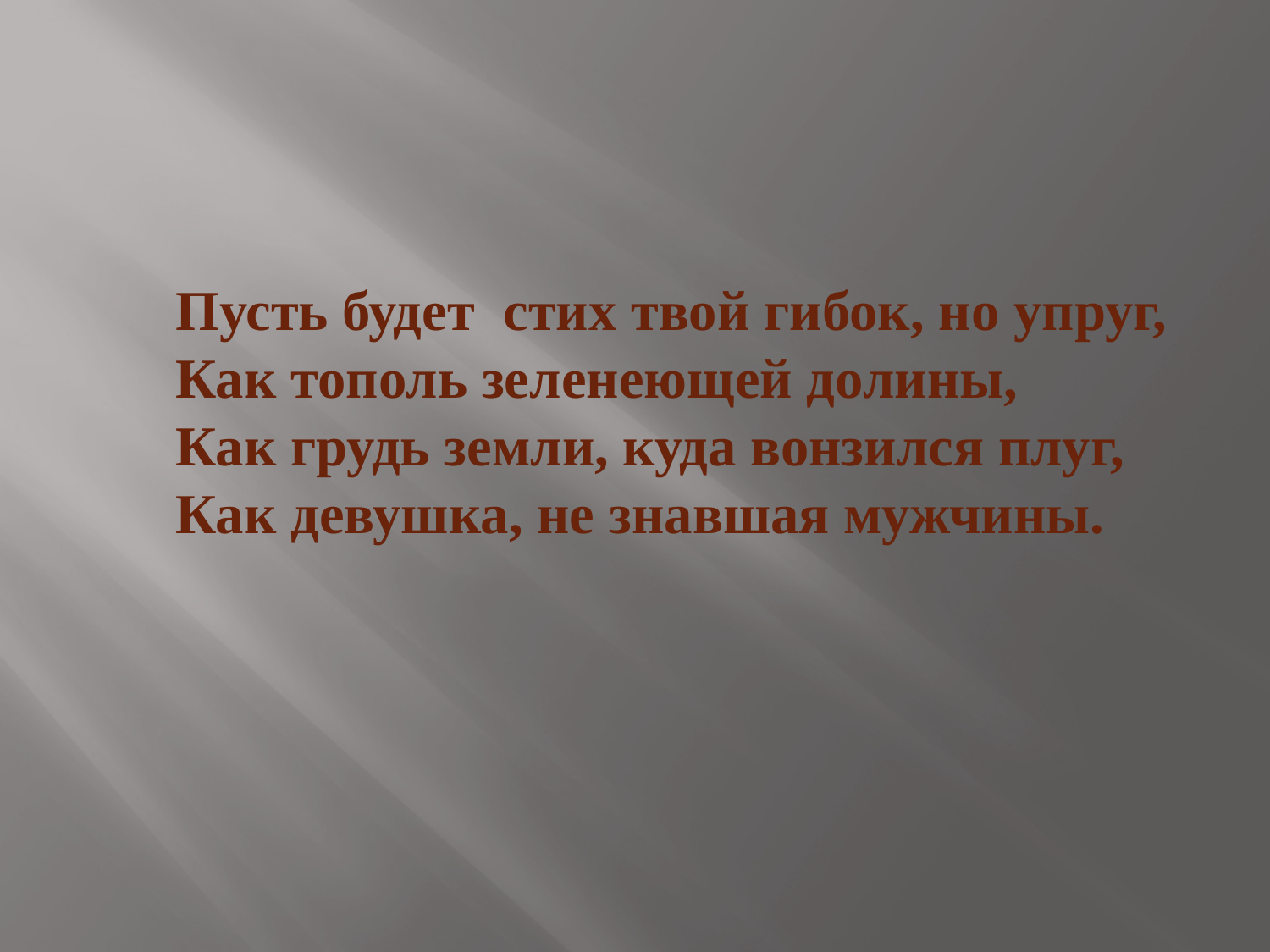

Пусть будет  стих твой гибок, но упруг,
Как тополь зеленеющей долины,
Как грудь земли, куда вонзился плуг,
Как девушка, не знавшая мужчины.